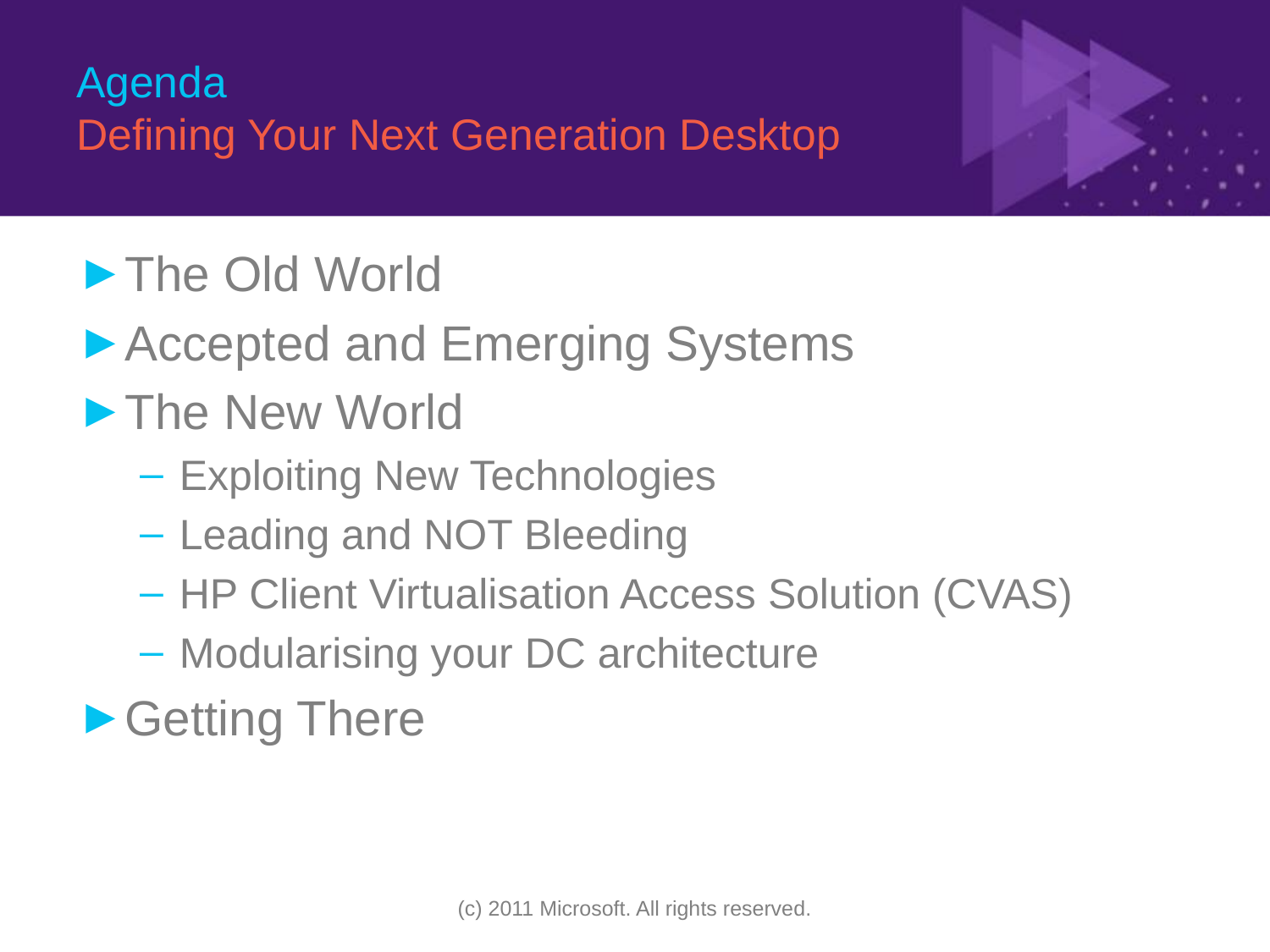

# Agenda Defining Your Next Generation Desktop
The Old World
Accepted and Emerging Systems
The New World
Exploiting New Technologies
Leading and NOT Bleeding
HP Client Virtualisation Access Solution (CVAS)
Modularising your DC architecture
Getting There
(c) 2011 Microsoft. All rights reserved.